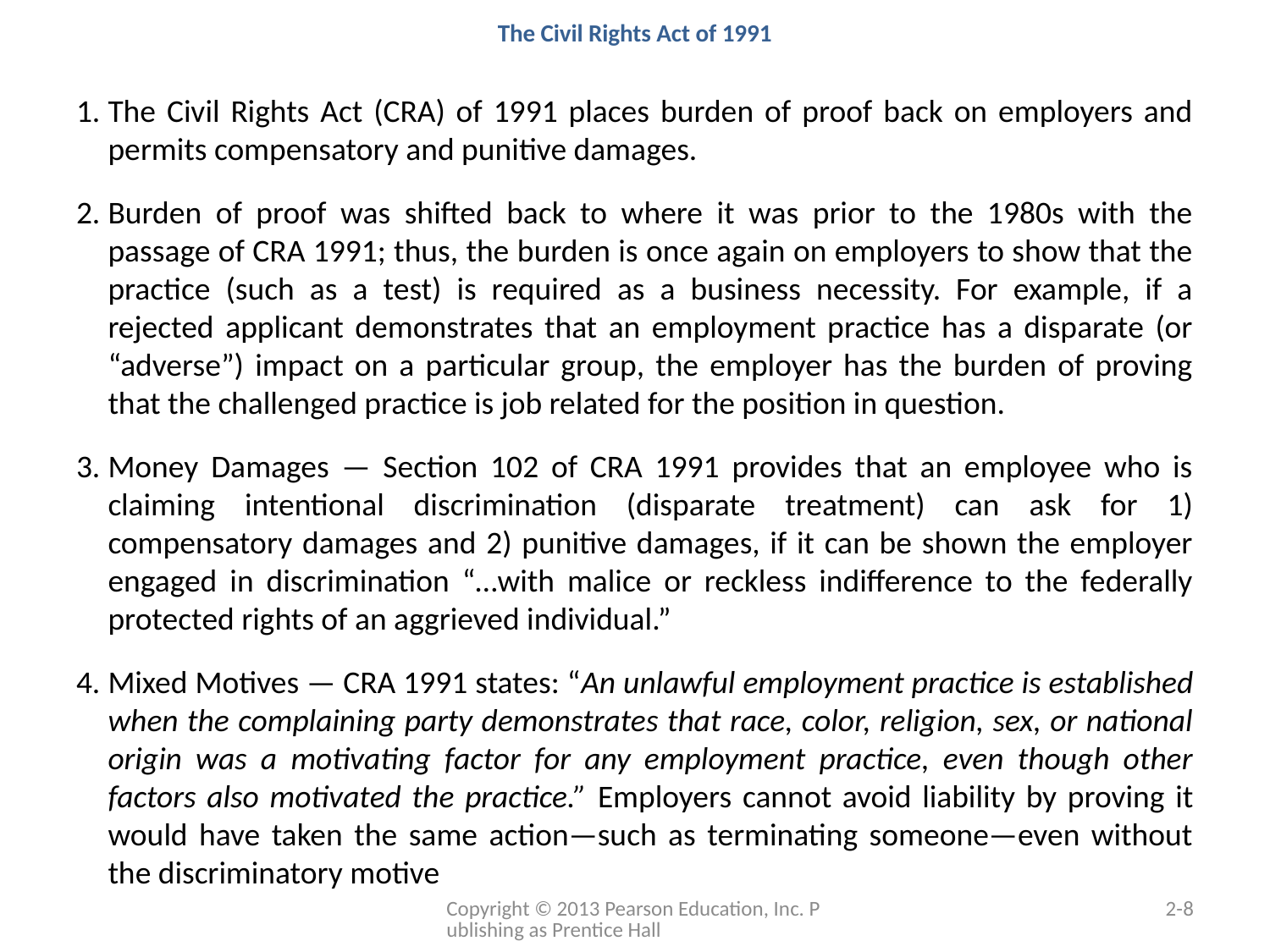

# The Civil Rights Act of 1991
The Civil Rights Act (CRA) of 1991 places burden of proof back on employers and permits compensatory and punitive damages.

Burden of proof was shifted back to where it was prior to the 1980s with the passage of CRA 1991; thus, the burden is once again on employers to show that the practice (such as a test) is required as a business necessity. For example, if a rejected applicant demonstrates that an employment practice has a disparate (or “adverse”) impact on a particular group, the employer has the burden of proving that the challenged practice is job related for the position in question.

Money Damages — Section 102 of CRA 1991 provides that an employee who is claiming intentional discrimination (disparate treatment) can ask for 1) compensatory damages and 2) punitive damages, if it can be shown the employer engaged in discrimination “…with malice or reckless indifference to the federally protected rights of an aggrieved individual.”

Mixed Motives — CRA 1991 states: “An unlawful employment practice is established when the complaining party demonstrates that race, color, religion, sex, or national origin was a motivating factor for any employment practice, even though other factors also motivated the practice.” Employers cannot avoid liability by proving it would have taken the same action—such as terminating someone—even without the discriminatory motive
Copyright © 2013 Pearson Education, Inc. Publishing as Prentice Hall
2-8